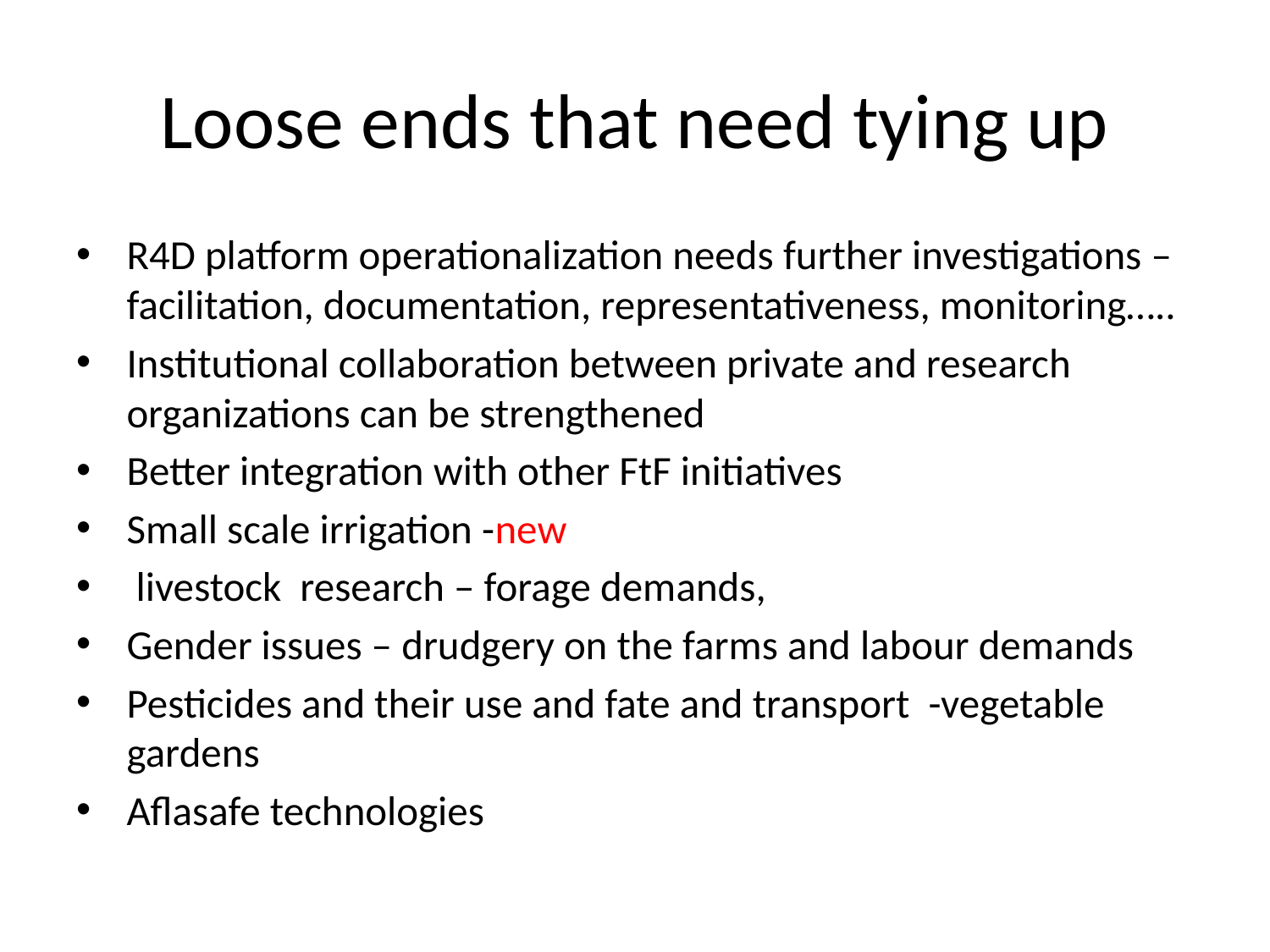

# Loose ends that need tying up
R4D platform operationalization needs further investigations – facilitation, documentation, representativeness, monitoring…..
Institutional collaboration between private and research organizations can be strengthened
Better integration with other FtF initiatives
Small scale irrigation -new
 livestock  research – forage demands,
Gender issues – drudgery on the farms and labour demands
Pesticides and their use and fate and transport  -vegetable gardens
Aflasafe technologies